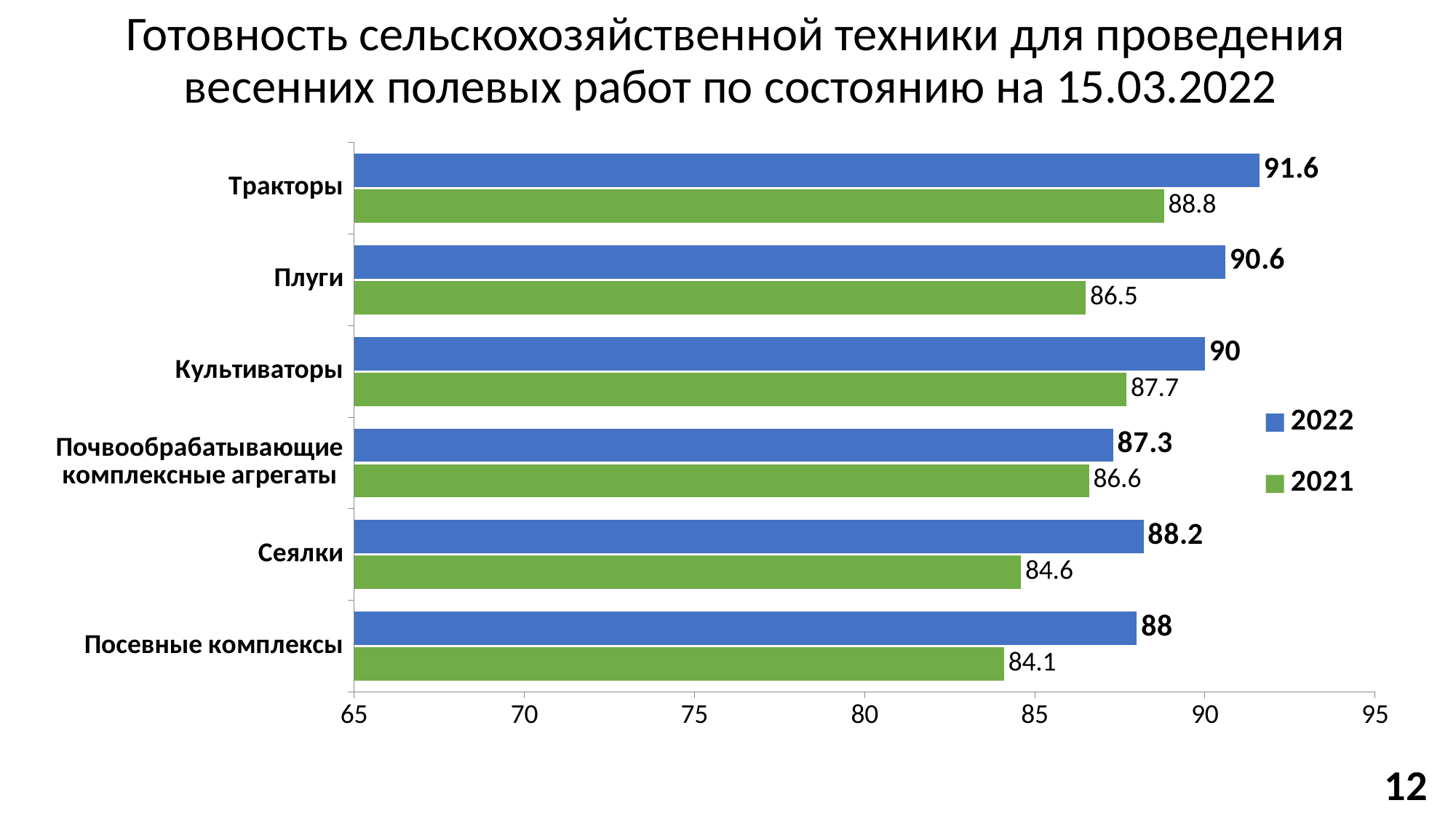

# Готовность сельскохозяйственной техники для проведения весенних полевых работ по состоянию на 15.03.2022

### Chart

| Category | 2021 | 2022 |
|---|---|---|
| Посевные комплексы | 84.1 | 88.0 |
| Сеялки | 84.6 | 88.2 |
| Почвообрабатывающие комплексные агрегаты | 86.6 | 87.3 |
| Культиваторы | 87.7 | 90.0 |
| Плуги | 86.5 | 90.6 |
| Тракторы | 88.8 | 91.6 |
12